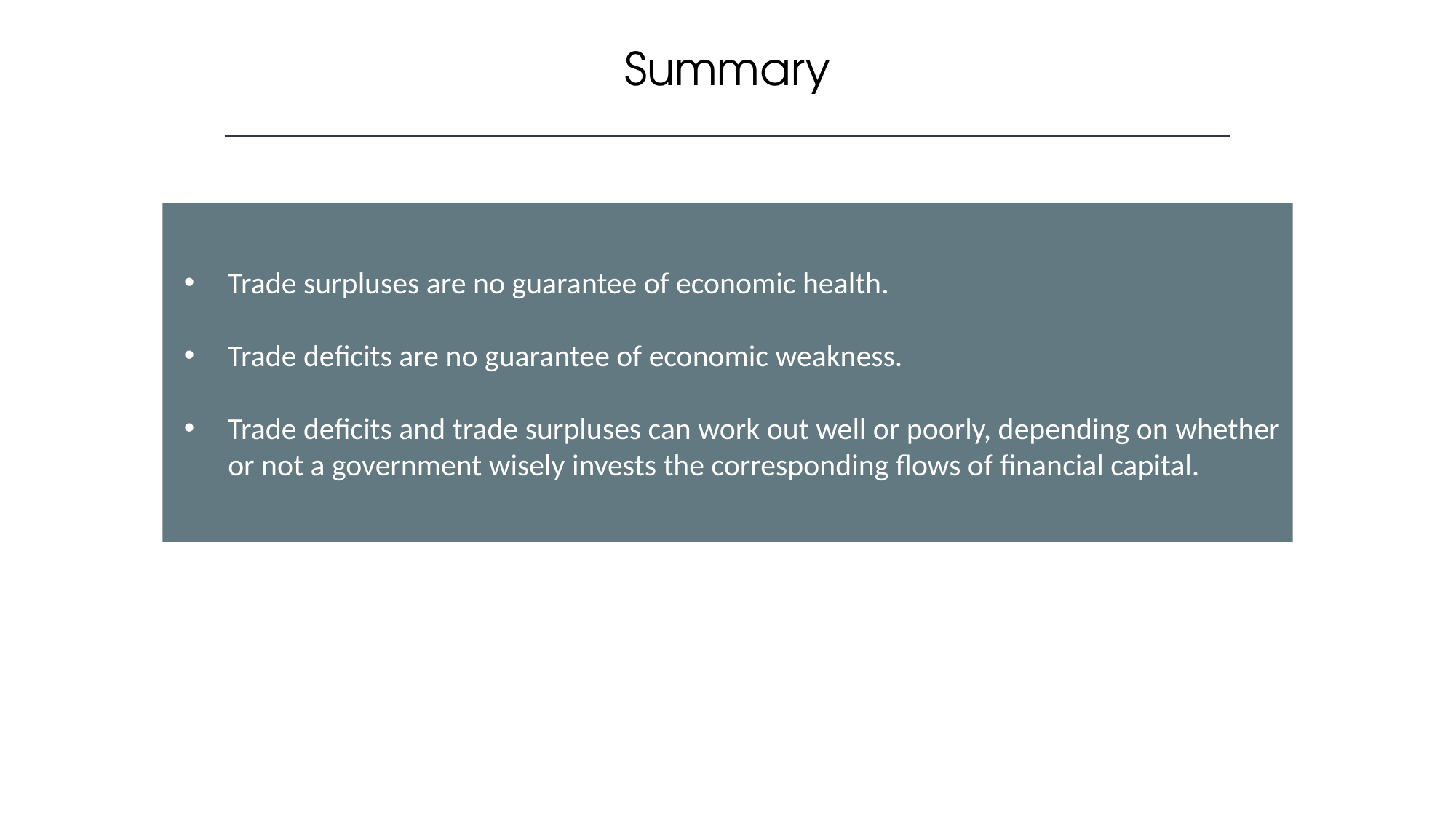

Summary
HAWKES LEARNING
Trade surpluses are no guarantee of economic health.

Trade deficits are no guarantee of economic weakness.

Trade deficits and trade surpluses can work out well or poorly, depending on whether or not a government wisely invests the corresponding flows of financial capital.